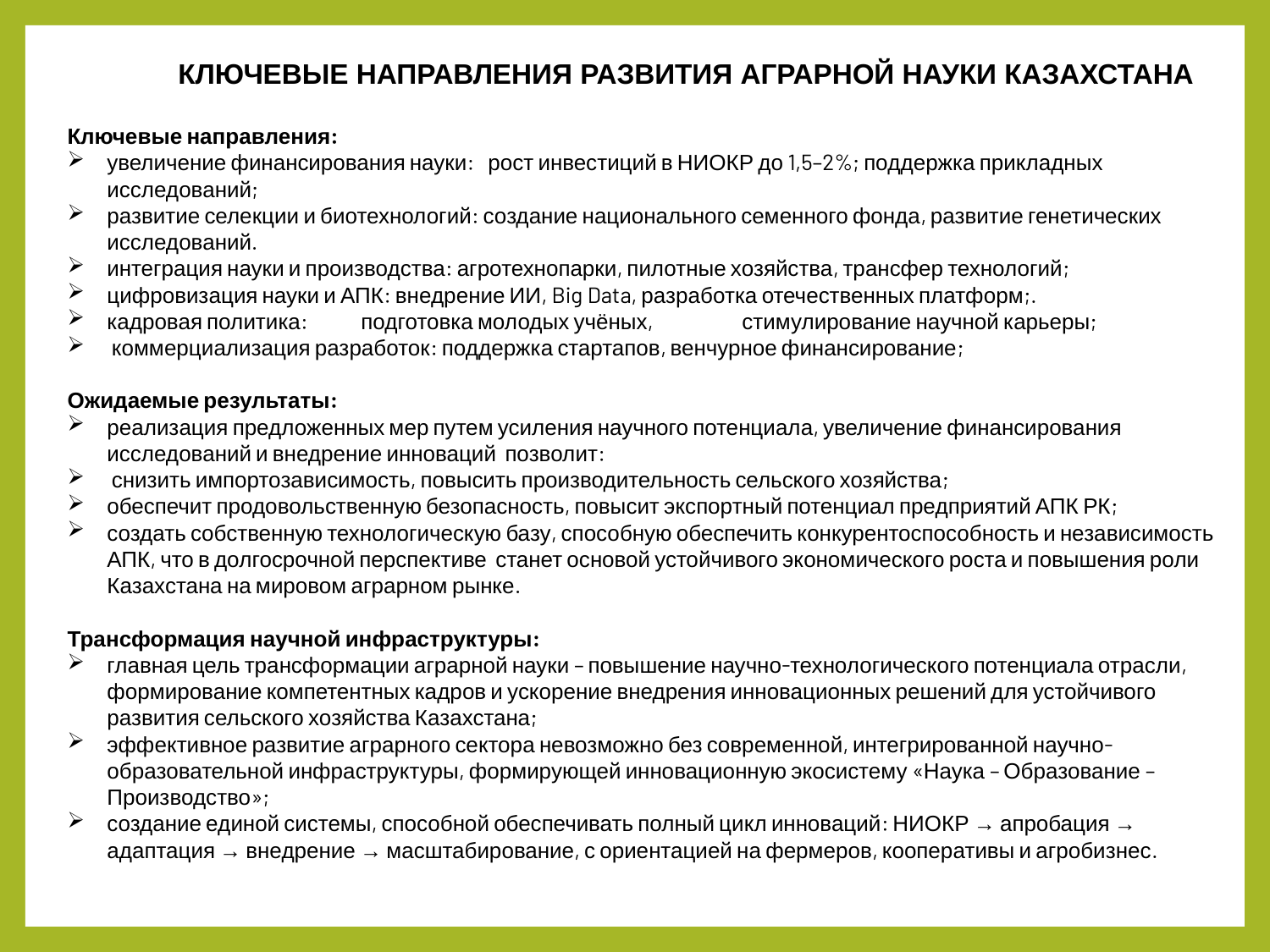

# КЛЮЧЕВЫЕ НАПРАВЛЕНИЯ РАЗВИТИЯ АГРАРНОЙ НАУКИ КАЗАХСТАНА
Ключевые направления:
увеличение финансирования науки:	рост инвестиций в НИОКР до 1,5–2%; поддержка прикладных исследований;
развитие селекции и биотехнологий: создание национального семенного фонда, развитие генетических исследований.
интеграция науки и производства: агротехнопарки, пилотные хозяйства, трансфер технологий;
цифровизация науки и АПК: внедрение ИИ, Big Data, разработка отечественных платформ;.
кадровая политика:	подготовка молодых учёных,	стимулирование научной карьеры;
 коммерциализация разработок: поддержка стартапов, венчурное финансирование;

Ожидаемые результаты:
реализация предложенных мер путем усиления научного потенциала, увеличение финансирования исследований и внедрение инноваций  позволит:
 снизить импортозависимость, повысить производительность сельского хозяйства;
обеспечит продовольственную безопасность, повысит экспортный потенциал предприятий АПК РК;
создать собственную технологическую базу, способную обеспечить конкурентоспособность и независимость АПК, что в долгосрочной перспективе  станет основой устойчивого экономического роста и повышения роли Казахстана на мировом аграрном рынке.

Трансформация научной инфраструктуры:
главная цель трансформации аграрной науки – повышение научно-технологического потенциала отрасли, формирование компетентных кадров и ускорение внедрения инновационных решений для устойчивого развития сельского хозяйства Казахстана;
эффективное развитие аграрного сектора невозможно без современной, интегрированной научно-образовательной инфраструктуры, формирующей инновационную экосистему «Наука – Образование – Производство»;
создание единой системы, способной обеспечивать полный цикл инноваций: НИОКР → апробация → адаптация → внедрение → масштабирование, с ориентацией на фермеров, кооперативы и агробизнес.